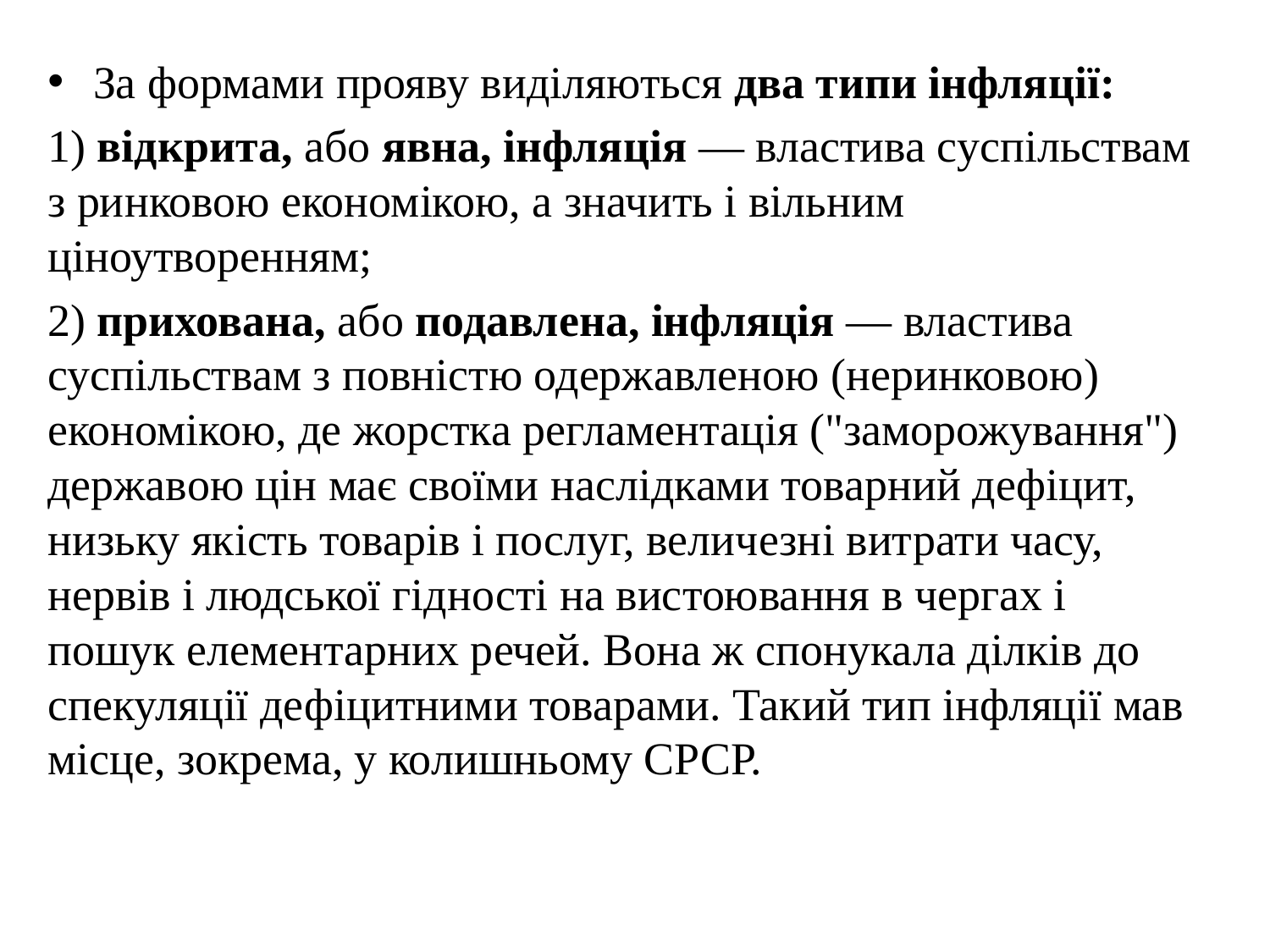

За формами прояву виділяються два типи інфляції:
1) відкрита, або явна, інфляція — властива суспільствам з ринковою економікою, а значить і вільним ціноутворенням;
2) прихована, або подавлена, інфляція — властива суспільствам з повністю одержавленою (неринковою) економікою, де жорстка регламентація ("заморожування") державою цін має своїми наслідками товарний дефіцит, низьку якість товарів і послуг, величезні витрати часу, нервів і людської гідності на вистоювання в чергах і пошук елементарних речей. Вона ж спонукала ділків до спекуляції дефіцитними товарами. Такий тип інфляції мав місце, зокрема, у колишньому СРСР.